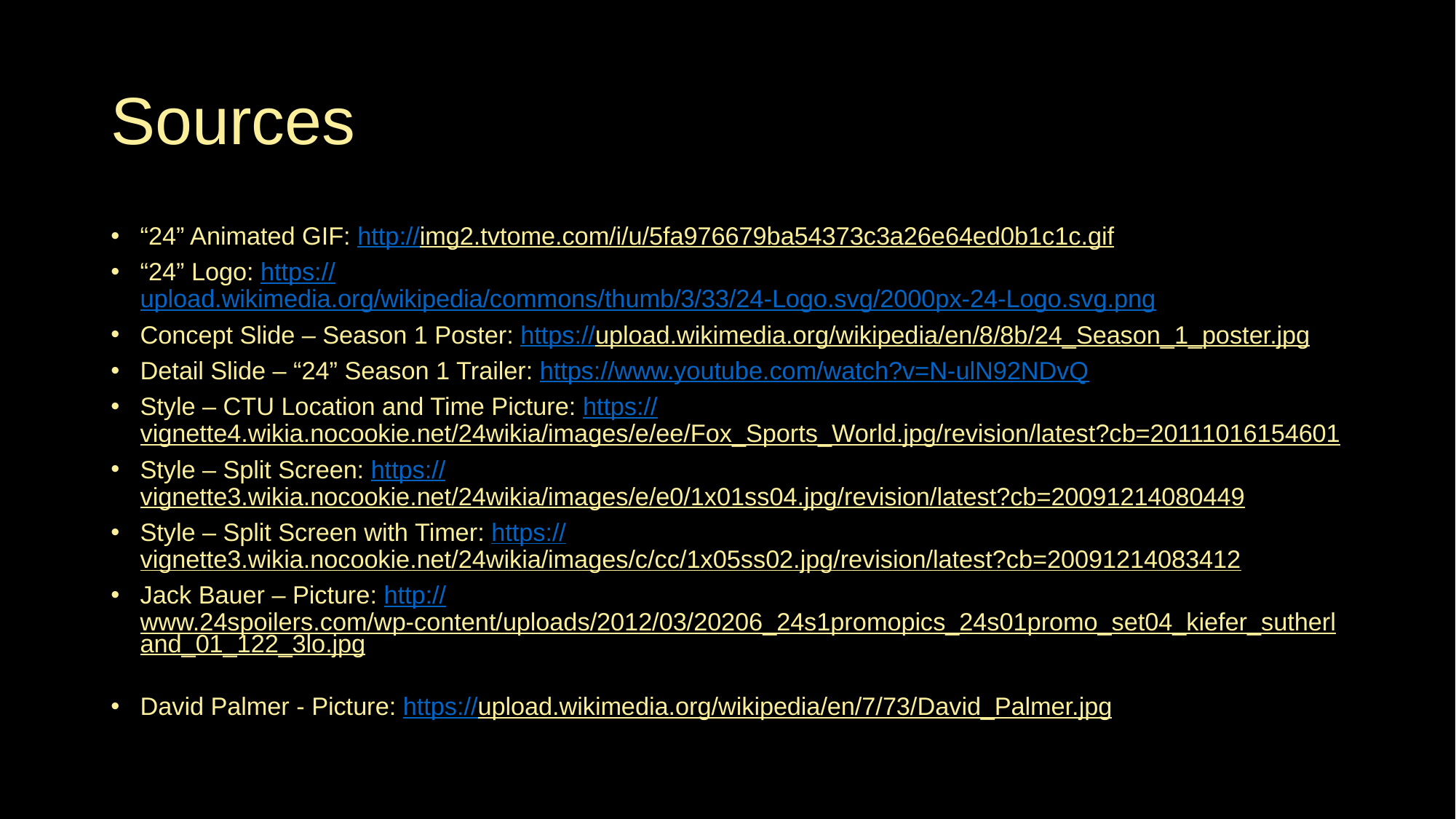

# Sources
“24” Animated GIF: http://img2.tvtome.com/i/u/5fa976679ba54373c3a26e64ed0b1c1c.gif
“24” Logo: https://upload.wikimedia.org/wikipedia/commons/thumb/3/33/24-Logo.svg/2000px-24-Logo.svg.png
Concept Slide – Season 1 Poster: https://upload.wikimedia.org/wikipedia/en/8/8b/24_Season_1_poster.jpg
Detail Slide – “24” Season 1 Trailer: https://www.youtube.com/watch?v=N-ulN92NDvQ
Style – CTU Location and Time Picture: https://vignette4.wikia.nocookie.net/24wikia/images/e/ee/Fox_Sports_World.jpg/revision/latest?cb=20111016154601
Style – Split Screen: https://vignette3.wikia.nocookie.net/24wikia/images/e/e0/1x01ss04.jpg/revision/latest?cb=20091214080449
Style – Split Screen with Timer: https://vignette3.wikia.nocookie.net/24wikia/images/c/cc/1x05ss02.jpg/revision/latest?cb=20091214083412
Jack Bauer – Picture: http://www.24spoilers.com/wp-content/uploads/2012/03/20206_24s1promopics_24s01promo_set04_kiefer_sutherland_01_122_3lo.jpg
David Palmer - Picture: https://upload.wikimedia.org/wikipedia/en/7/73/David_Palmer.jpg